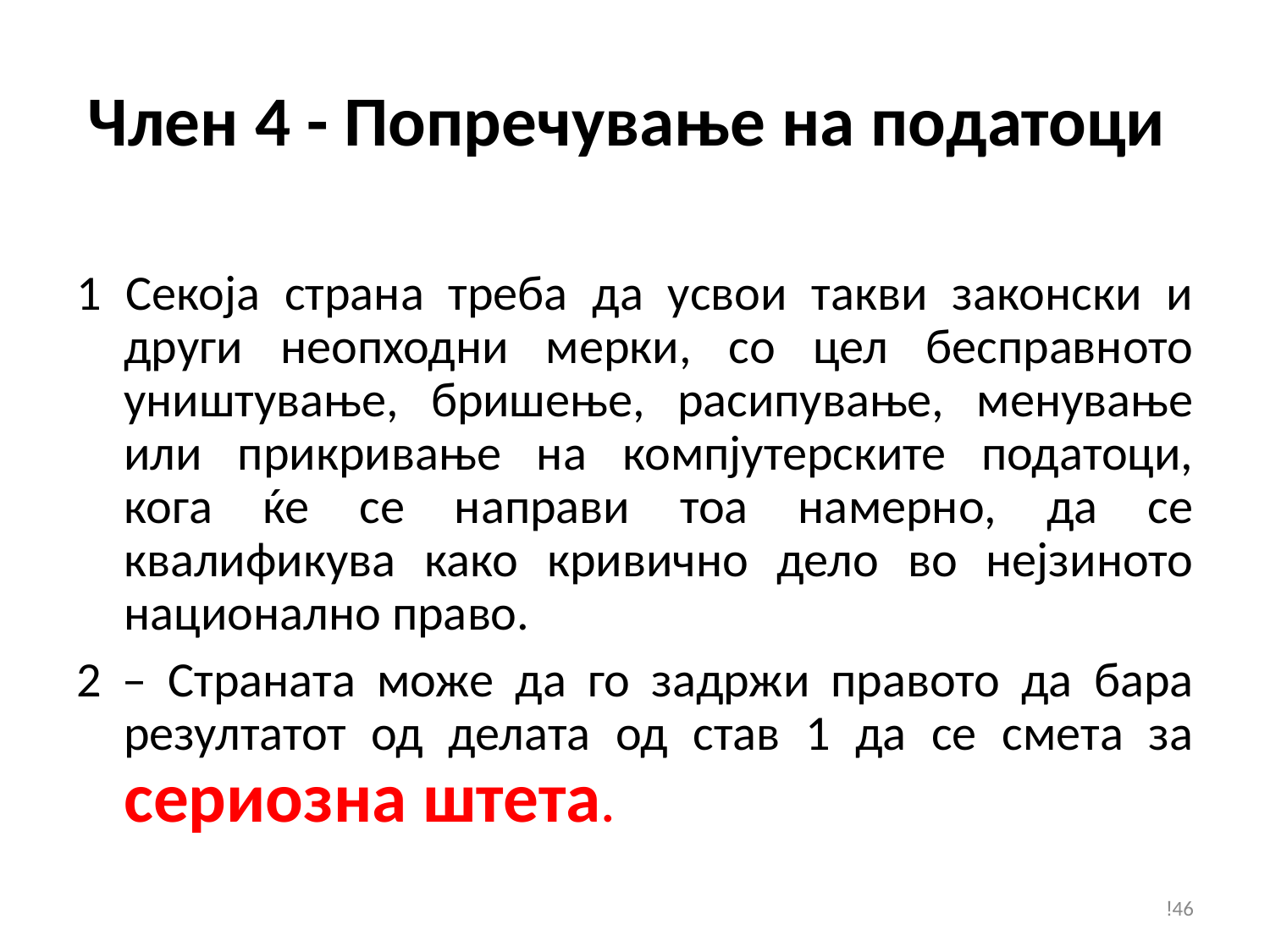

# Член 4 - Попречување на податоци
1 Секоја страна треба да усвои такви законски и други неопходни мерки, со цел бесправното уништување, бришење, расипување, менување или прикривање на компјутерските податоци, кога ќе се направи тоа намерно, да се квалификува како кривично дело во нејзиното национално право.
2 – Страната може да го задржи правото да бара резултатот од делата од став 1 да се смета за сериозна штета.
!46